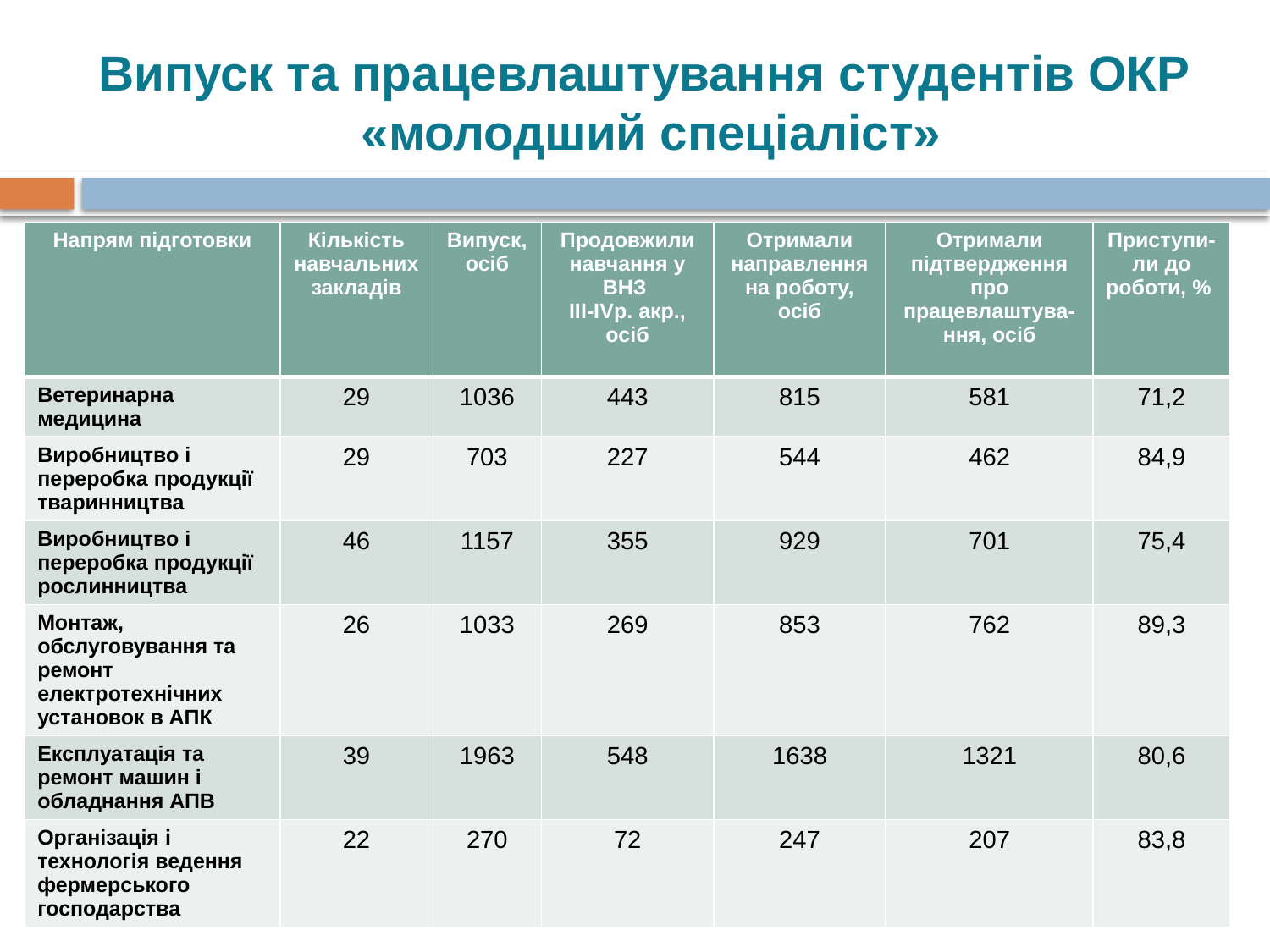

# Випуск та працевлаштування студентів ОКР «молодший спеціаліст»
| Напрям підготовки | Кількість навчальних закладів | Випуск, осіб | Продовжили навчання у ВНЗ ІІІ-ІVр. акр., осіб | Отримали направлення на роботу, осіб | Отримали підтвердження про працевлаштува-ння, осіб | Приступи-ли до роботи, % |
| --- | --- | --- | --- | --- | --- | --- |
| Ветеринарна медицина | 29 | 1036 | 443 | 815 | 581 | 71,2 |
| Виробництво і переробка продукції тваринництва | 29 | 703 | 227 | 544 | 462 | 84,9 |
| Виробництво і переробка продукції рослинництва | 46 | 1157 | 355 | 929 | 701 | 75,4 |
| Монтаж, обслуговування та ремонт електротехнічних установок в АПК | 26 | 1033 | 269 | 853 | 762 | 89,3 |
| Експлуатація та ремонт машин і обладнання АПВ | 39 | 1963 | 548 | 1638 | 1321 | 80,6 |
| Організація і технологія ведення фермерського господарства | 22 | 270 | 72 | 247 | 207 | 83,8 |